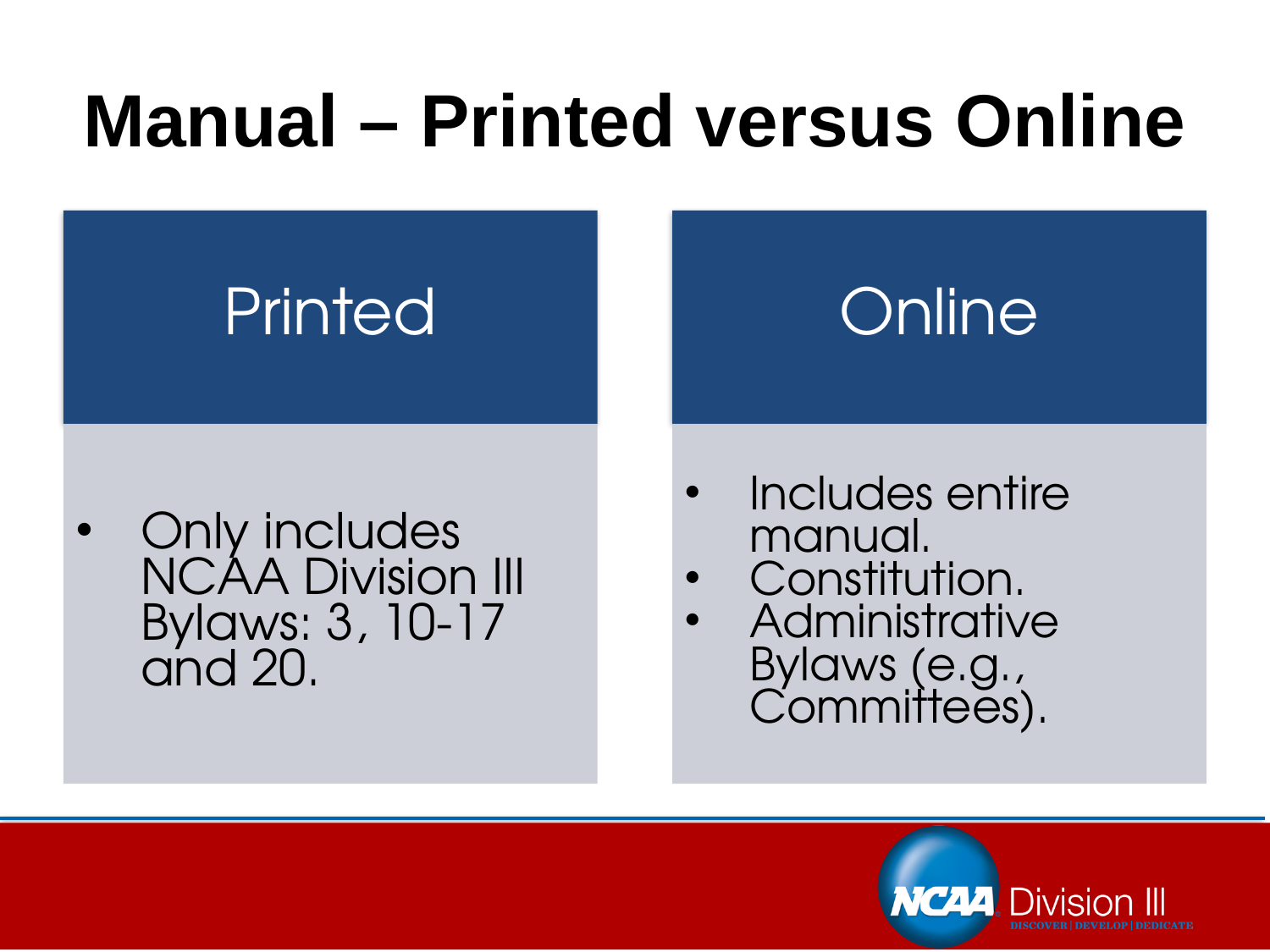

# Manual – Printed versus Online
Printed
Only includes NCAA Division III Bylaws: 3, 10-17 and 20.
Online
Constitution.
Administrative Bylaws (e.g., Committees).
Includes entire manual.